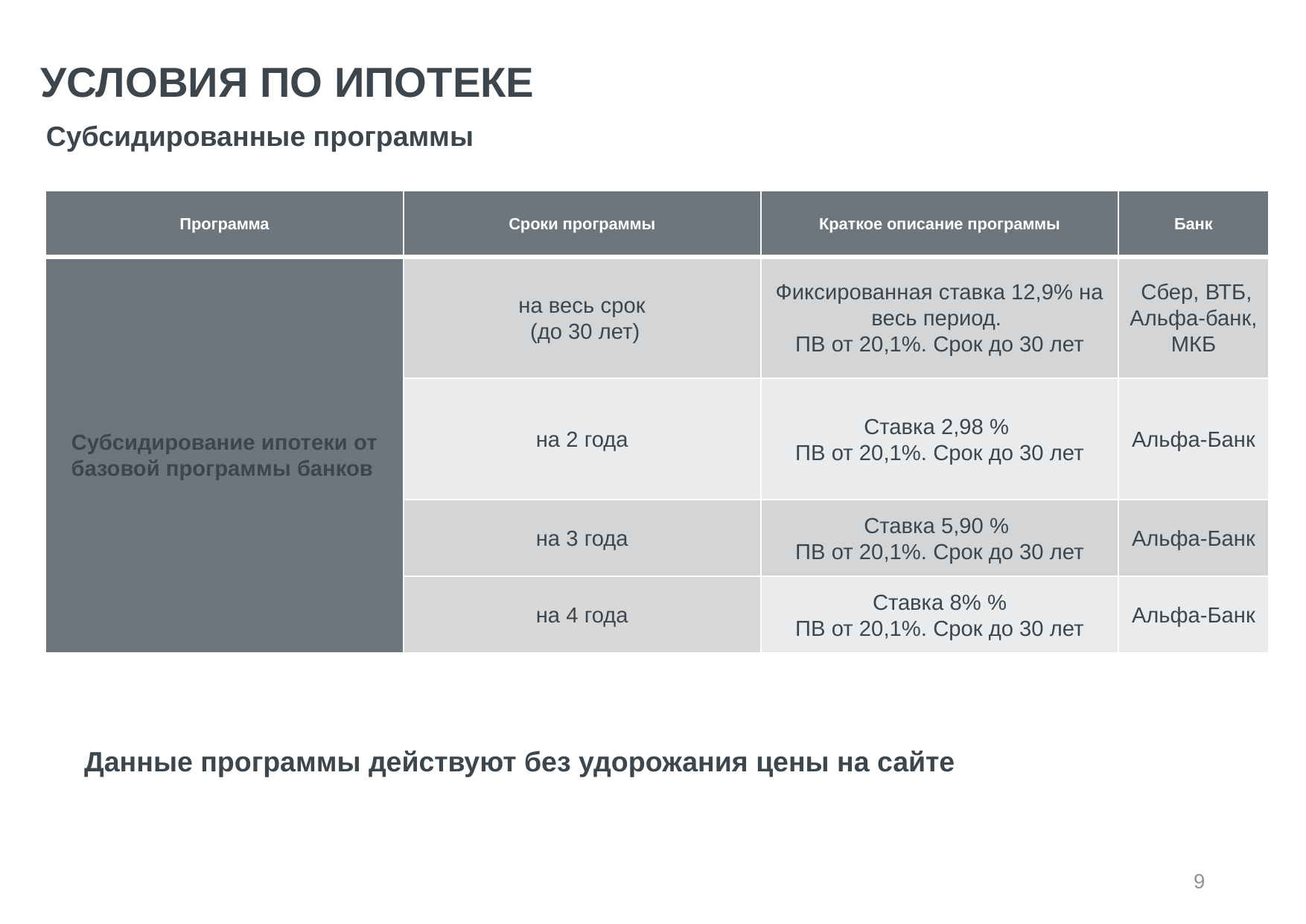

УСЛОВИЯ ПО ИПОТЕКЕ
Субсидированные программы
| Программа | Сроки программы | Краткое описание программы | Банк |
| --- | --- | --- | --- |
| Субсидирование ипотеки от базовой программы банков | на весь срок (до 30 лет) | Фиксированная ставка 12,9% на весь период.  ПВ от 20,1%. Срок до 30 лет | Сбер, ВТБ, Альфа-банк, МКБ |
|  | на 2 года | Ставка 2,98 % ПВ от 20,1%. Срок до 30 лет | Альфа-Банк |
|  | на 3 года | Ставка 5,90 % ПВ от 20,1%. Срок до 30 лет | Альфа-Банк |
|  | на 4 года | Ставка 8% % ПВ от 20,1%. Срок до 30 лет | Альфа-Банк |
Данные программы действуют без удорожания цены на сайте
9